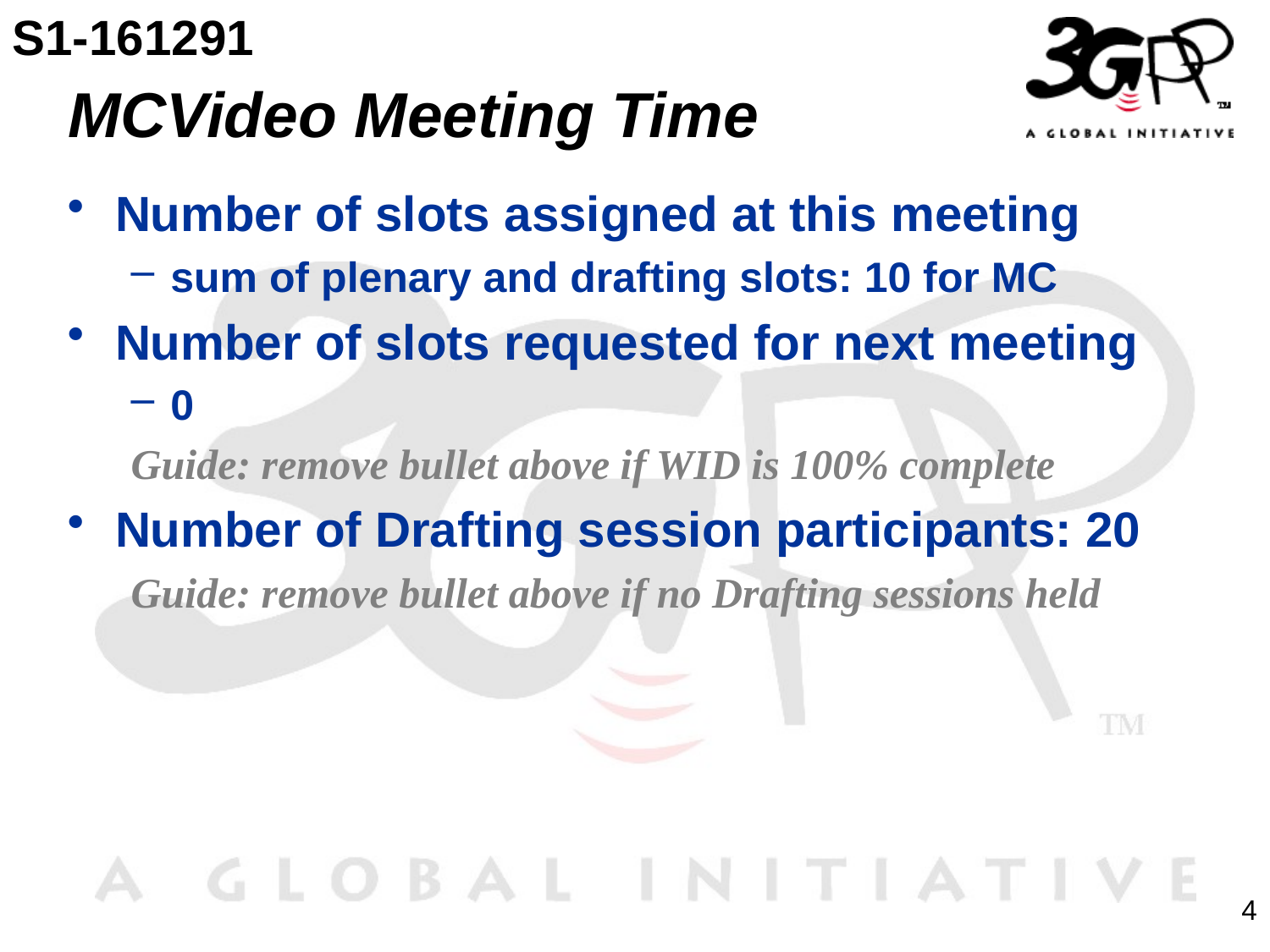

S1-161291
# MCVideo Meeting Time
Number of slots assigned at this meeting
sum of plenary and drafting slots: 10 for MC
Number of slots requested for next meeting
0
Guide: remove bullet above if WID is 100% complete
Number of Drafting session participants: 20
Guide: remove bullet above if no Drafting sessions held
4